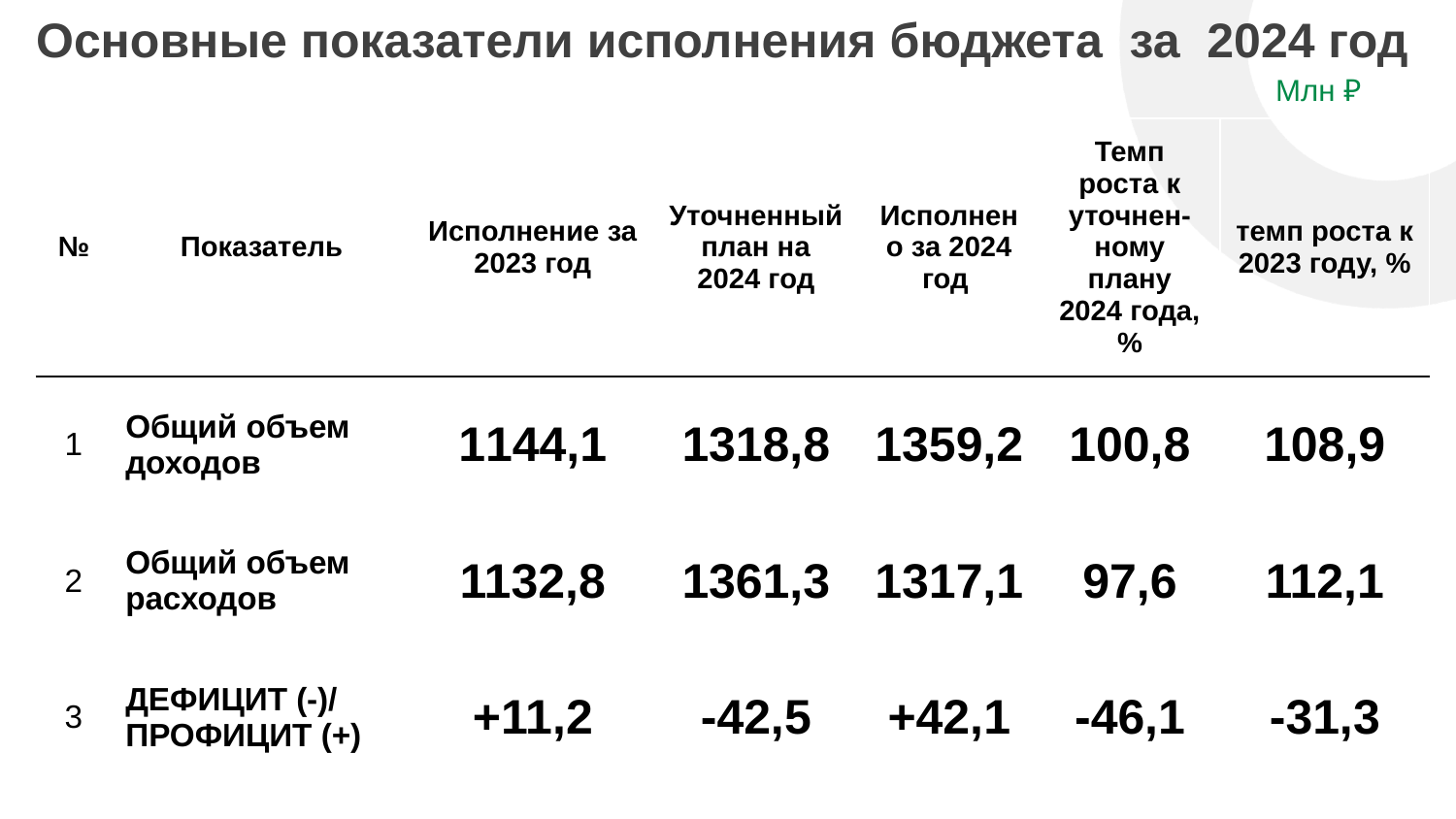

# Основные показатели исполнения бюджета  за  2024 год
Млн ₽
| № | Показатель | Исполнение за 2023 год | Уточненный план на 2024 год | Исполнено за 2024 год | Темп роста к уточнен-ному плану 2024 года, % | темп роста к 2023 году, % |
| --- | --- | --- | --- | --- | --- | --- |
| 1 | Общий объем доходов | 1144,1 | 1318,8 | 1359,2 | 100,8 | 108,9 |
| 2 | Общий объем расходов | 1132,8 | 1361,3 | 1317,1 | 97,6 | 112,1 |
| 3 | ДЕФИЦИТ (-)/ ПРОФИЦИТ (+) | +11,2 | -42,5 | +42,1 | -46,1 | -31,3 |